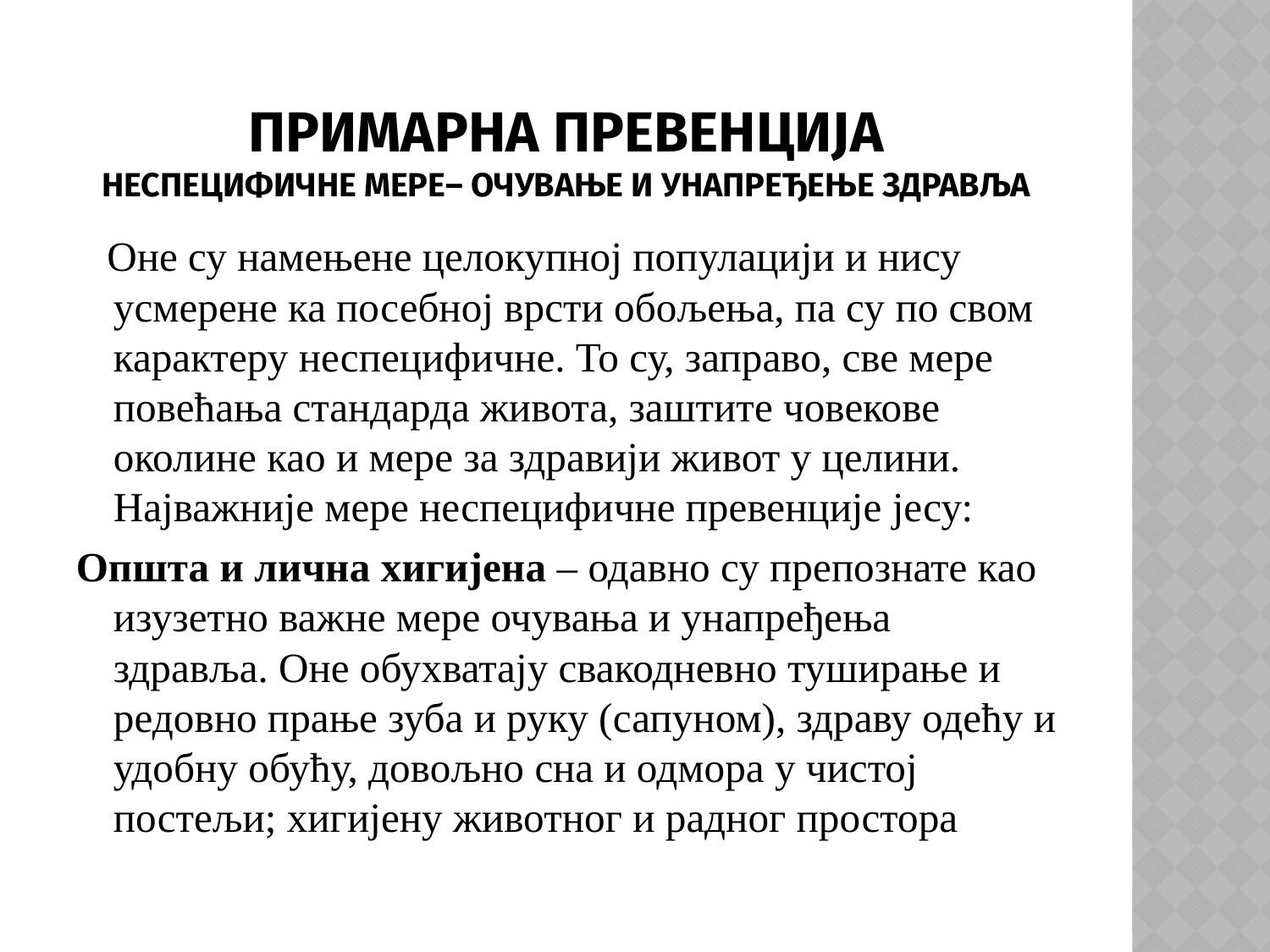

# Примарна превенција неспецифичне мере– очување и унапређење здравља
   Оне су намењене целокупној популацији и нису усмерене ка посебној врсти обољења, па су по свом карактеру неспецифичне. То су, заправо, све мере повећања стандарда живота, заштите човекове околине као и мере за здравији живот у целини. Најважније мере неспецифичне превенције јесу:
Општа и лична хигијена – одавно су препознате као изузетно важне мере очувања и унапређења здравља. Оне обухватају свакодневно туширање и редовно прање зуба и руку (сапуном), здраву одећу и удобну обућу, довољно сна и одмора у чистој постељи; хигијену животног и радног простора